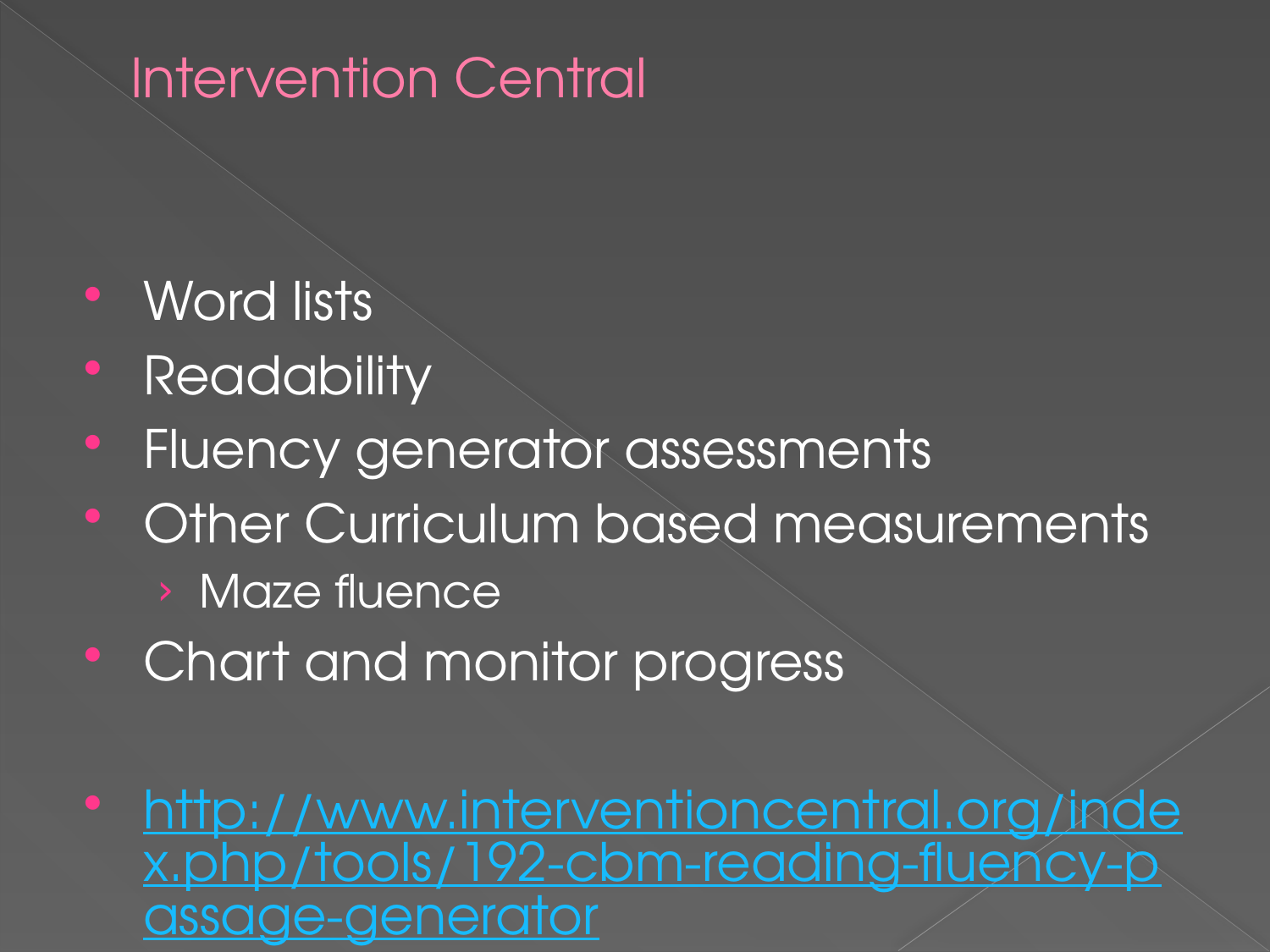

# Intervention Central
Word lists
Readability
Fluency generator assessments
Other Curriculum based measurements
Maze fluence
Chart and monitor progress

http://www.interventioncentral.org/index.php/tools/192-cbm-reading-fluency-passage-generator